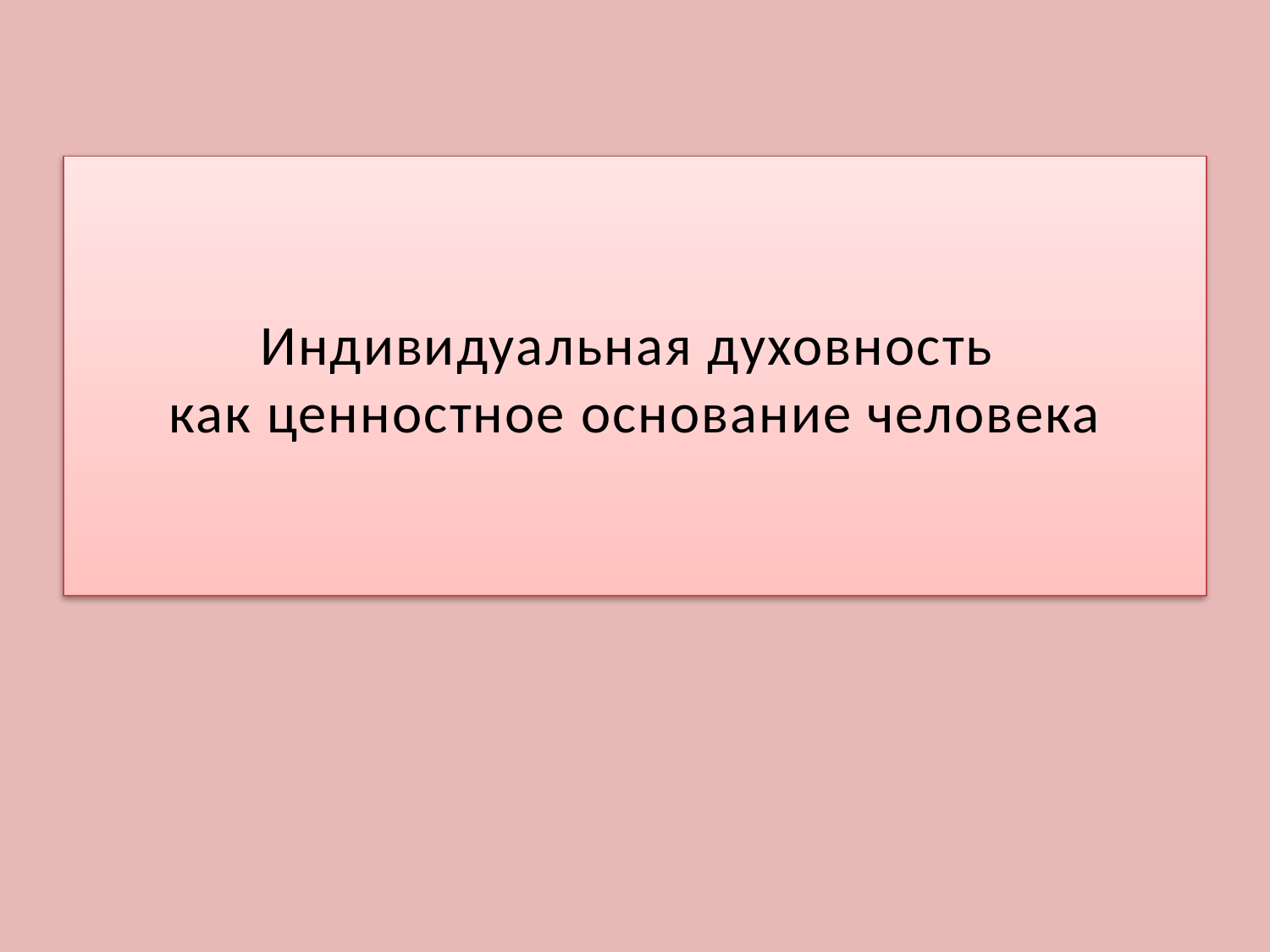

# Индивидуальная духовность как ценностное основание человека